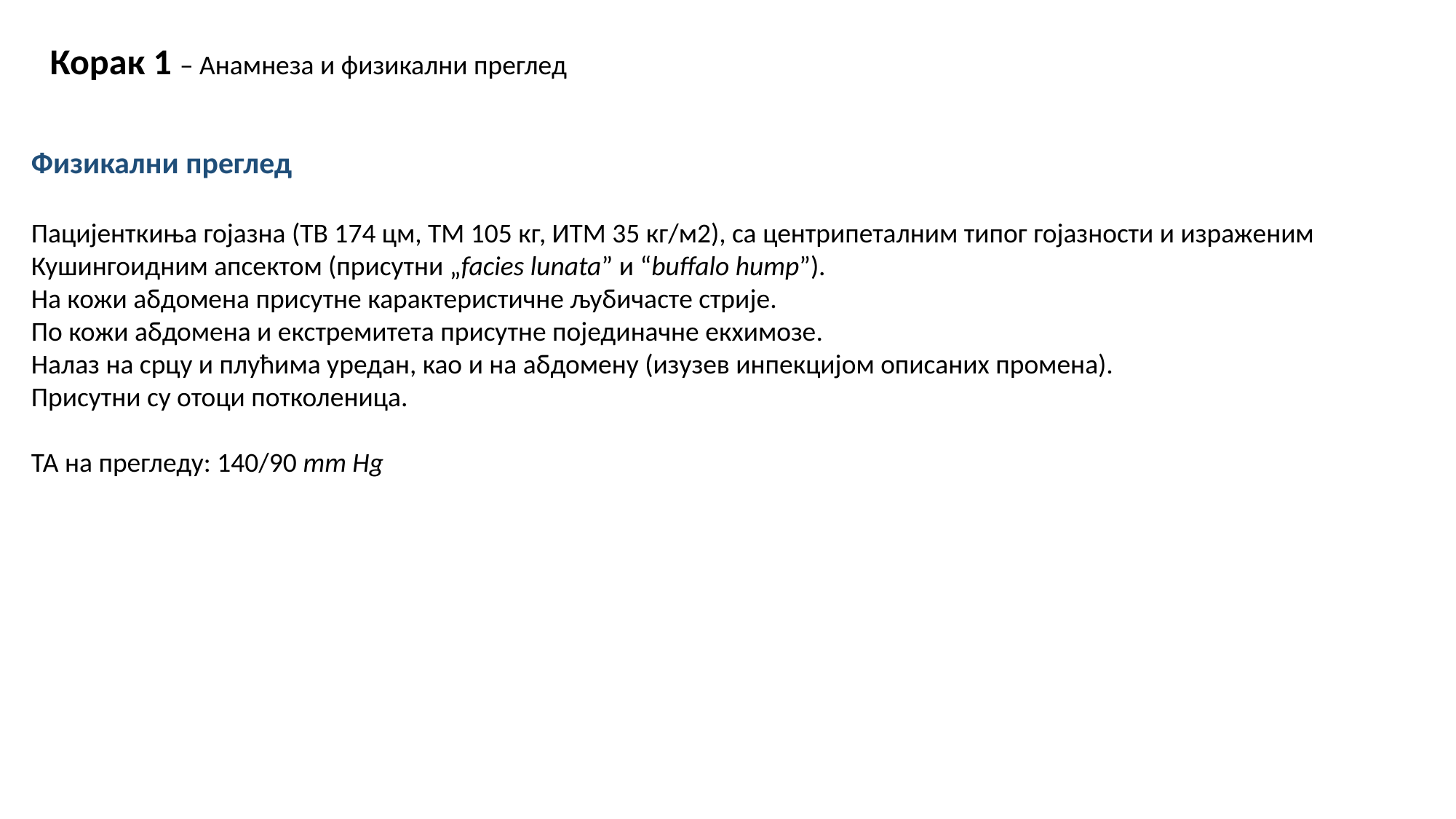

Корак 1 – Анамнеза и физикални преглед
Физикални преглед

Пацијенткиња гојазна (ТВ 174 цм, ТМ 105 кг, ИТМ 35 кг/м2), са центрипеталним типог гојазности и израженим Кушингоидним апсектом (присутни „facies lunata” и “buffalo hump”).
На кожи абдомена присутне карактеристичне љубичасте стрије.
По кожи абдомена и екстремитета присутне појединачне екхимозе.
Налаз на срцу и плућима уредан, као и на абдомену (изузев инпекцијом описаних промена).
Присутни су отоци потколеница.
ТА на прегледу: 140/90 mm Hg